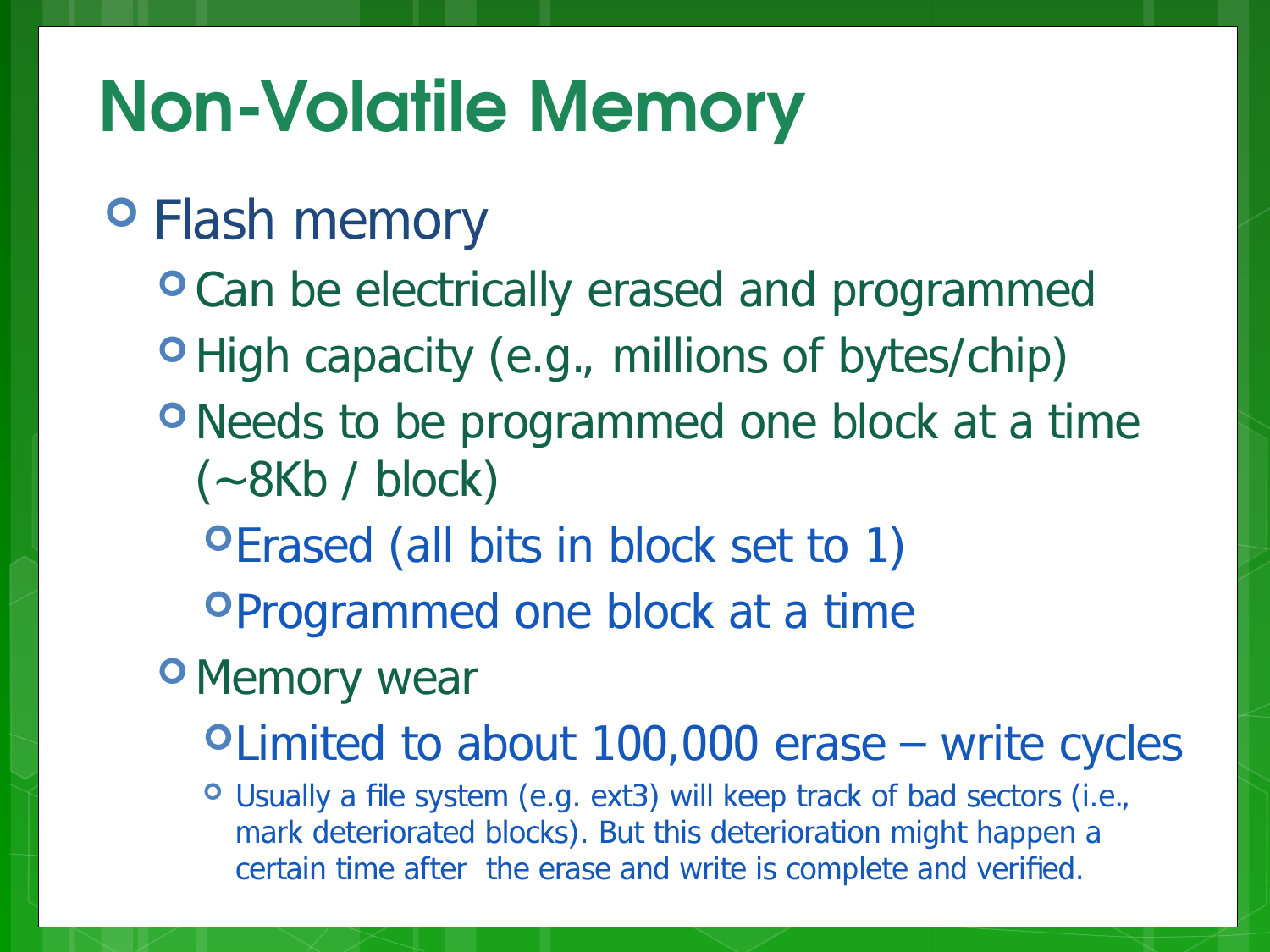

# Non-Volatile Memory
Flash memory
Can be electrically erased and programmed
High capacity (e.g., millions of bytes/chip)
Needs to be programmed one block at a time (~8Kb / block)
Erased (all bits in block set to 1)
Programmed one block at a time
Memory wear
Limited to about 100,000 erase – write cycles
Usually a file system (e.g. ext3) will keep track of bad sectors (i.e., mark deteriorated blocks). But this deterioration might happen a certain time after  the erase and write is complete and verified.